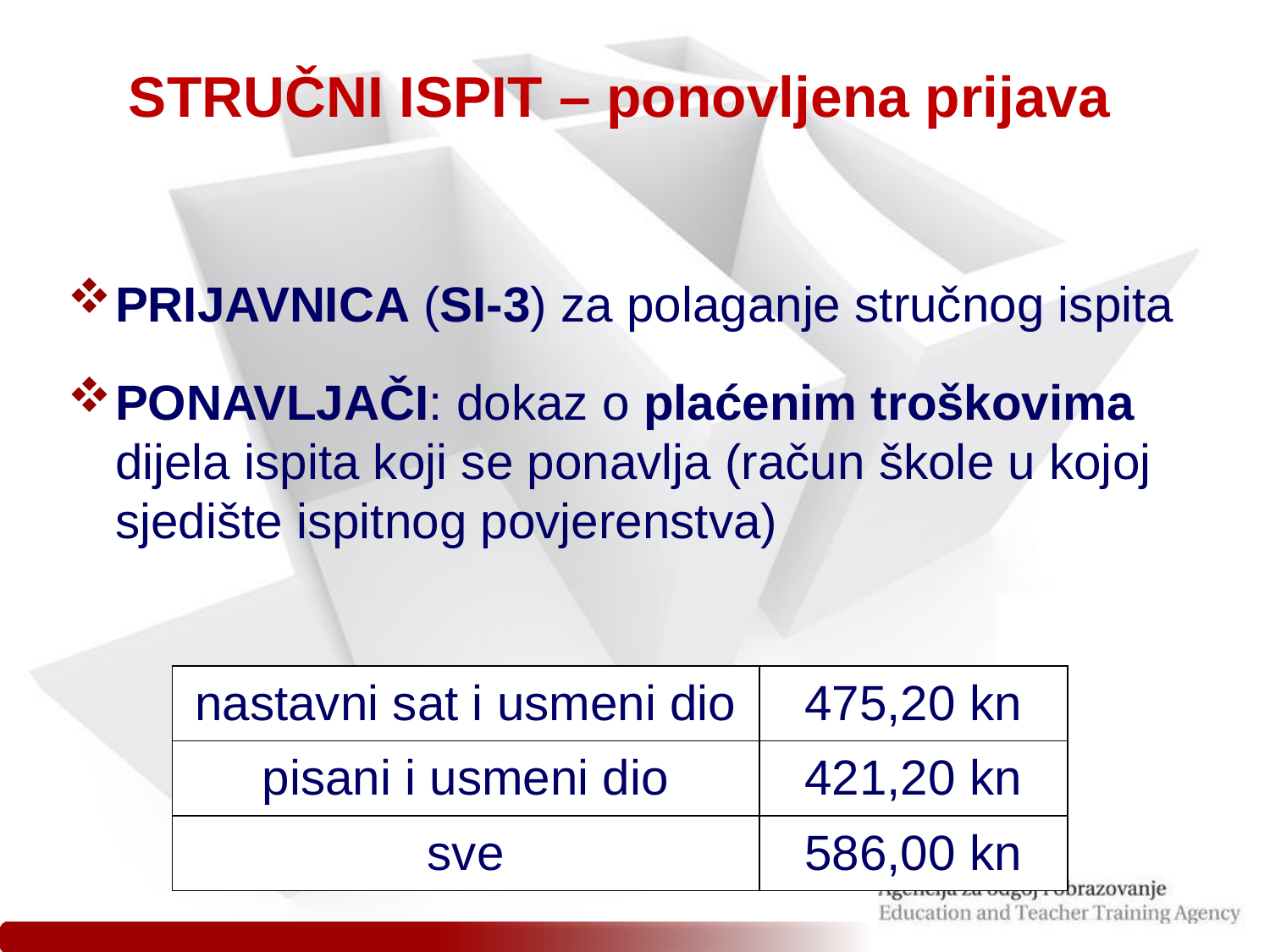

# STRUČNI ISPIT – ponovljena prijava
PRIJAVNICA (SI-3) za polaganje stručnog ispita

PONAVLJAČI: dokaz o plaćenim troškovima dijela ispita koji se ponavlja (račun škole u kojoj sjedište ispitnog povjerenstva)

| nastavni sat i usmeni dio | 475,20 kn |
| --- | --- |
| pisani i usmeni dio | 421,20 kn |
| sve | 586,00 kn |